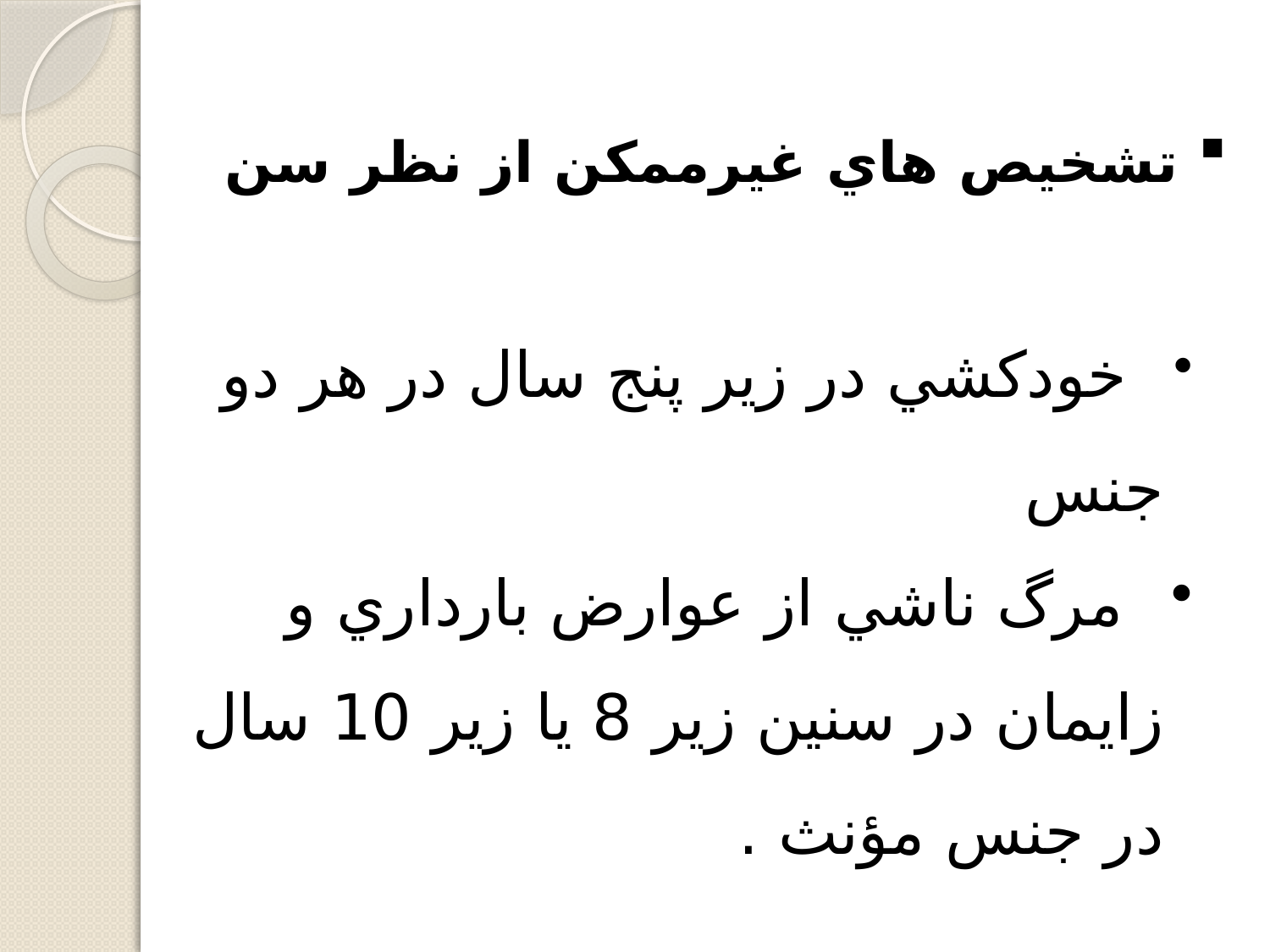

تشخیص هاي غيرممكن از نظر سن

  خودكشي در زير پنج سال در هر دو جنس
  مرگ ناشي از عوارض بارداري و زايمان در سنين زير 8 يا زير 10 سال در جنس مؤنث .